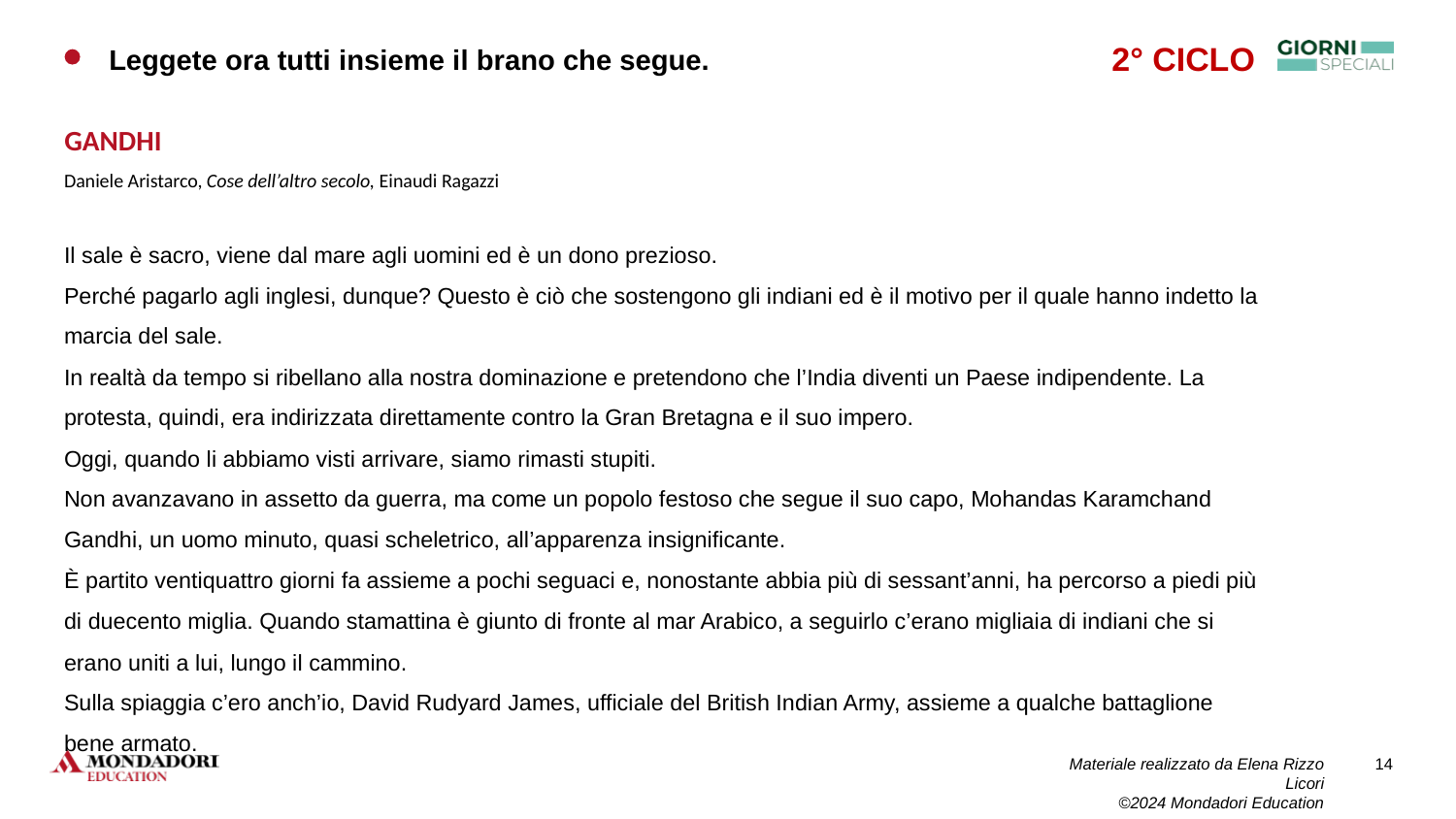

2° CICLO
Leggete ora tutti insieme il brano che segue.
# GANDHI
Daniele Aristarco, Cose dell’altro secolo, Einaudi Ragazzi

Il sale è sacro, viene dal mare agli uomini ed è un dono prezioso.
Perché pagarlo agli inglesi, dunque? Questo è ciò che sostengono gli indiani ed è il motivo per il quale hanno indetto la marcia del sale.
In realtà da tempo si ribellano alla nostra dominazione e pretendono che l’India diventi un Paese indipendente. La protesta, quindi, era indirizzata direttamente contro la Gran Bretagna e il suo impero.
Oggi, quando li abbiamo visti arrivare, siamo rimasti stupiti.
Non avanzavano in assetto da guerra, ma come un popolo festoso che segue il suo capo, Mohandas Karamchand Gandhi, un uomo minuto, quasi scheletrico, all’apparenza insignificante.
È partito ventiquattro giorni fa assieme a pochi seguaci e, nonostante abbia più di sessant’anni, ha percorso a piedi più di duecento miglia. Quando stamattina è giunto di fronte al mar Arabico, a seguirlo c’erano migliaia di indiani che si erano uniti a lui, lungo il cammino.
Sulla spiaggia c’ero anch’io, David Rudyard James, ufficiale del British Indian Army, assieme a qualche battaglione bene armato.
Materiale realizzato da Elena Rizzo Licori
©2024 Mondadori Education
14